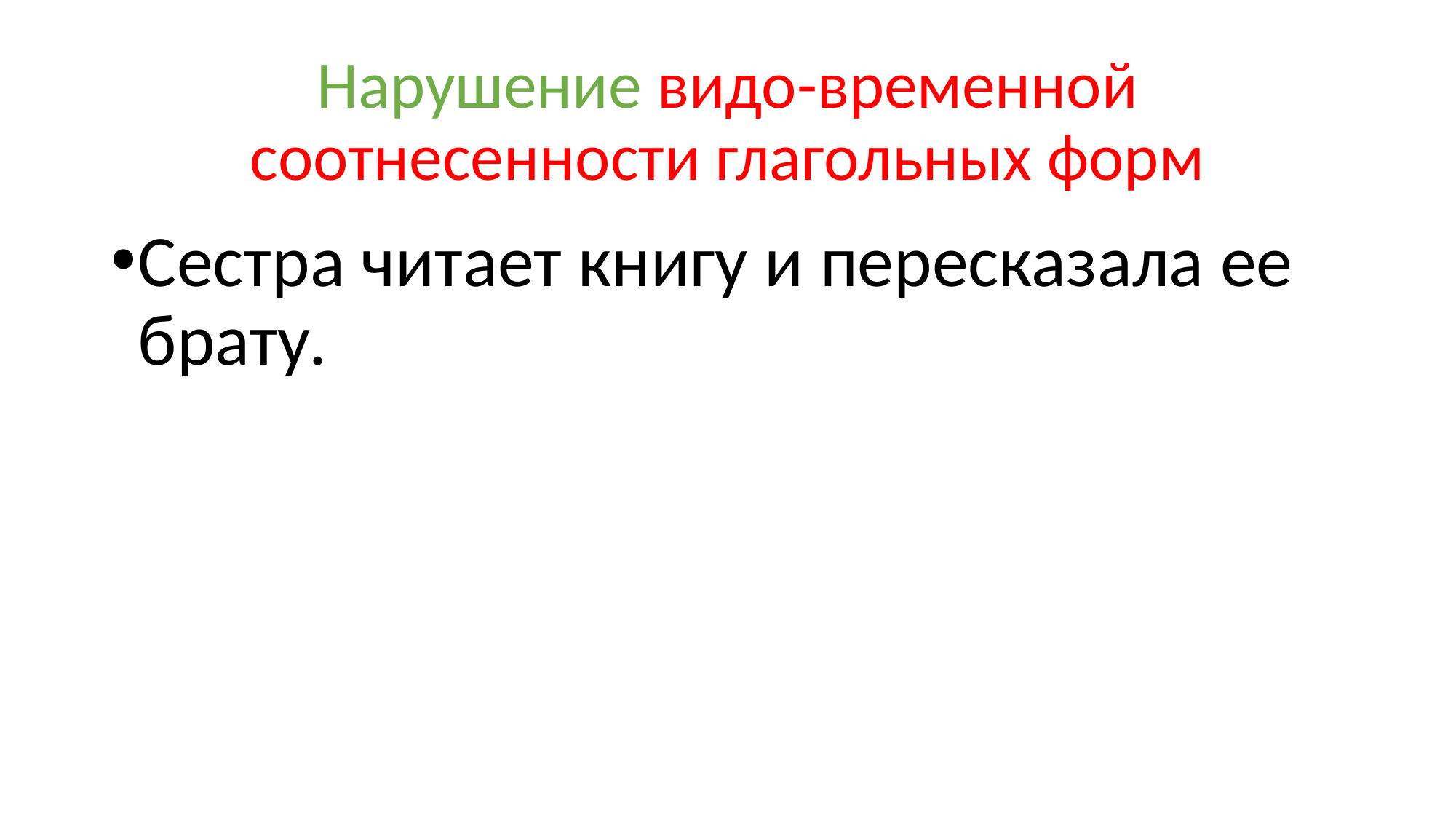

# Нарушение видо-временной соотнесенности глагольных форм
Сестра читает книгу и пересказала ее брату.